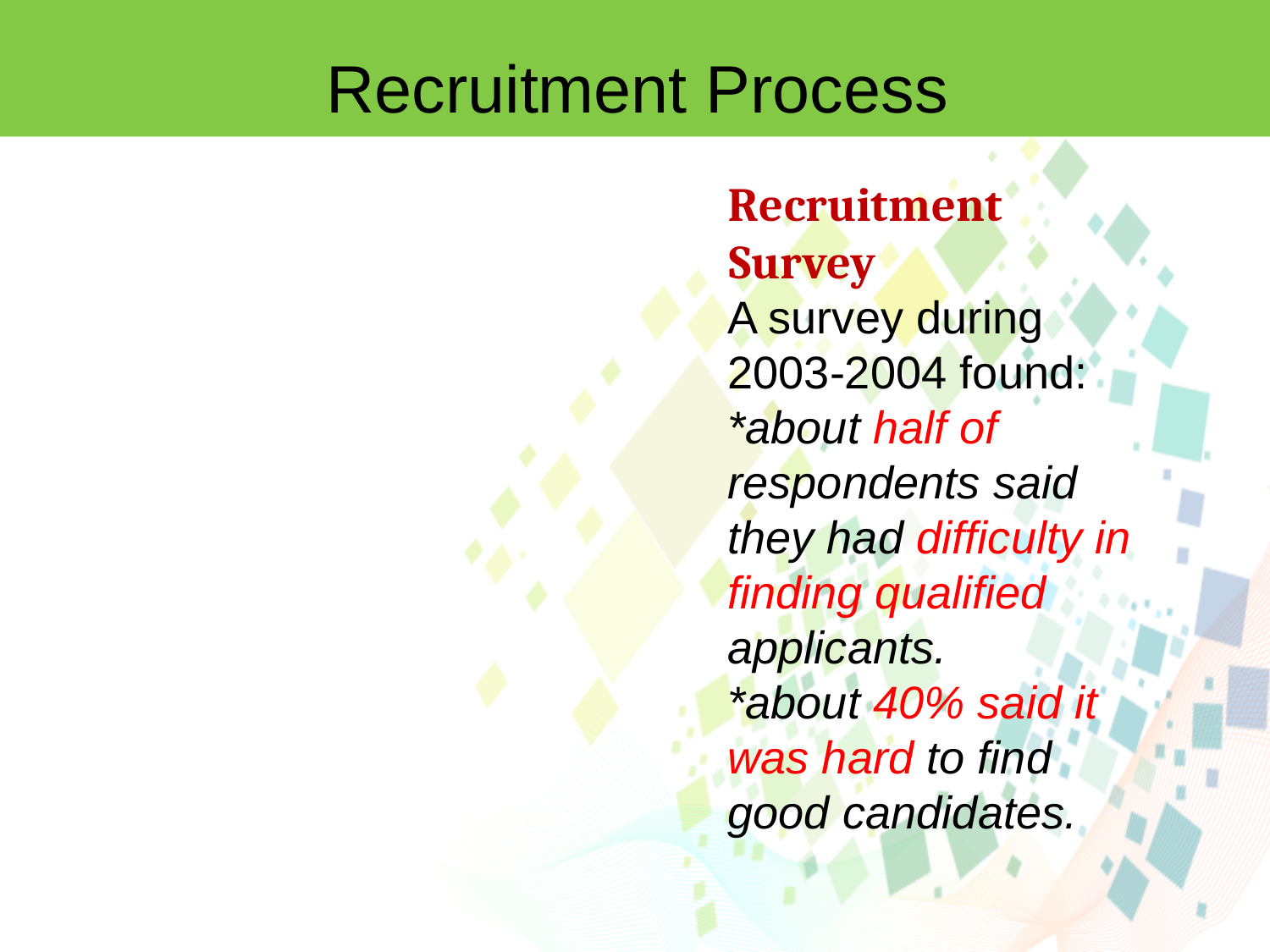

Recruitment Process
Recruitment Survey
A survey during 2003-2004 found:
*about half of respondents said they had difficulty in finding qualified applicants.
*about 40% said it was hard to find good candidates.